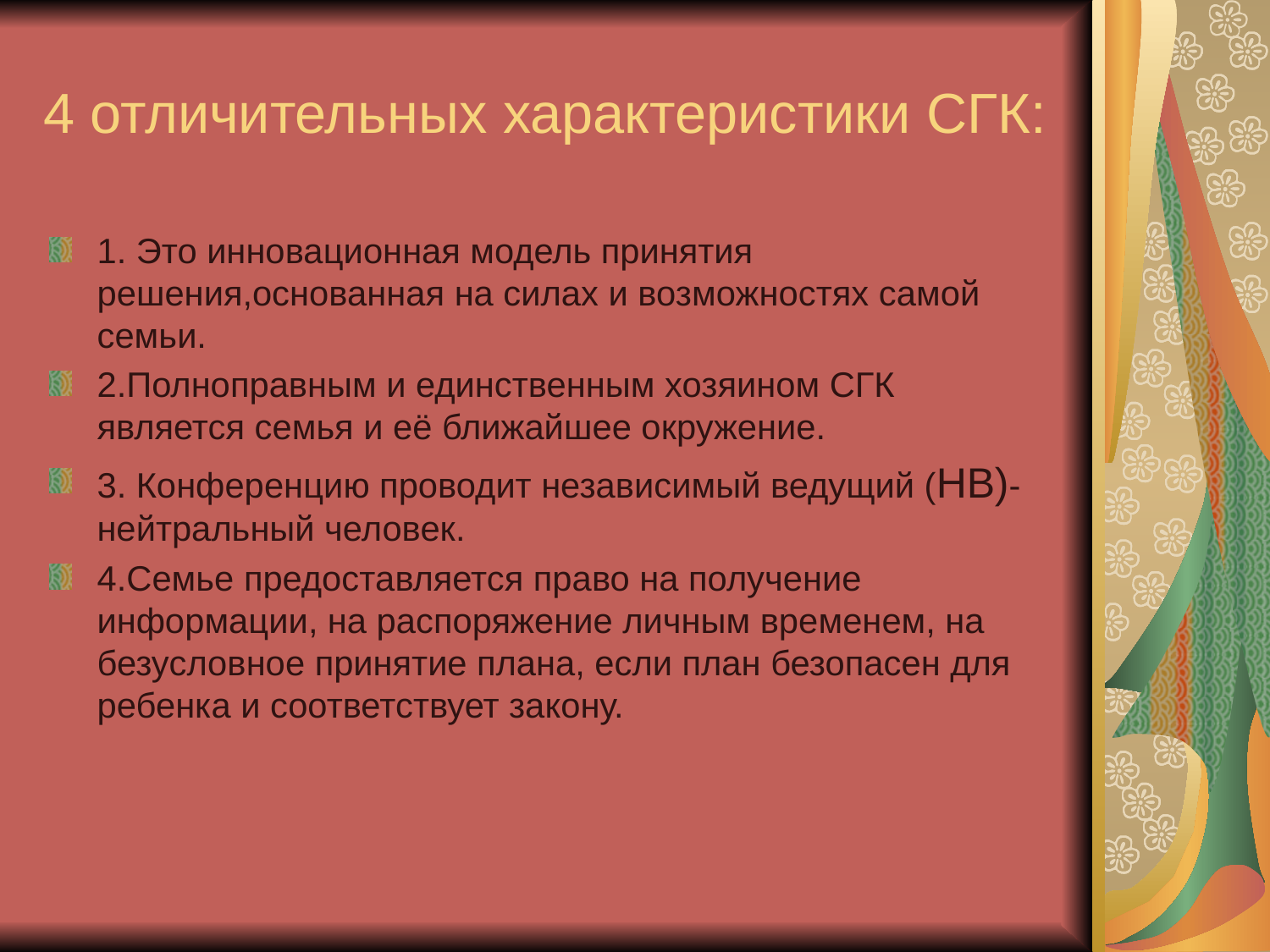

# 4 отличительных характеристики СГК:
1. Это инновационная модель принятия решения,основанная на силах и возможностях самой семьи.
2.Полноправным и единственным хозяином СГК является семья и её ближайшее окружение.
3. Конференцию проводит независимый ведущий (НВ)- нейтральный человек.
4.Семье предоставляется право на получение информации, на распоряжение личным временем, на безусловное принятие плана, если план безопасен для ребенка и соответствует закону.